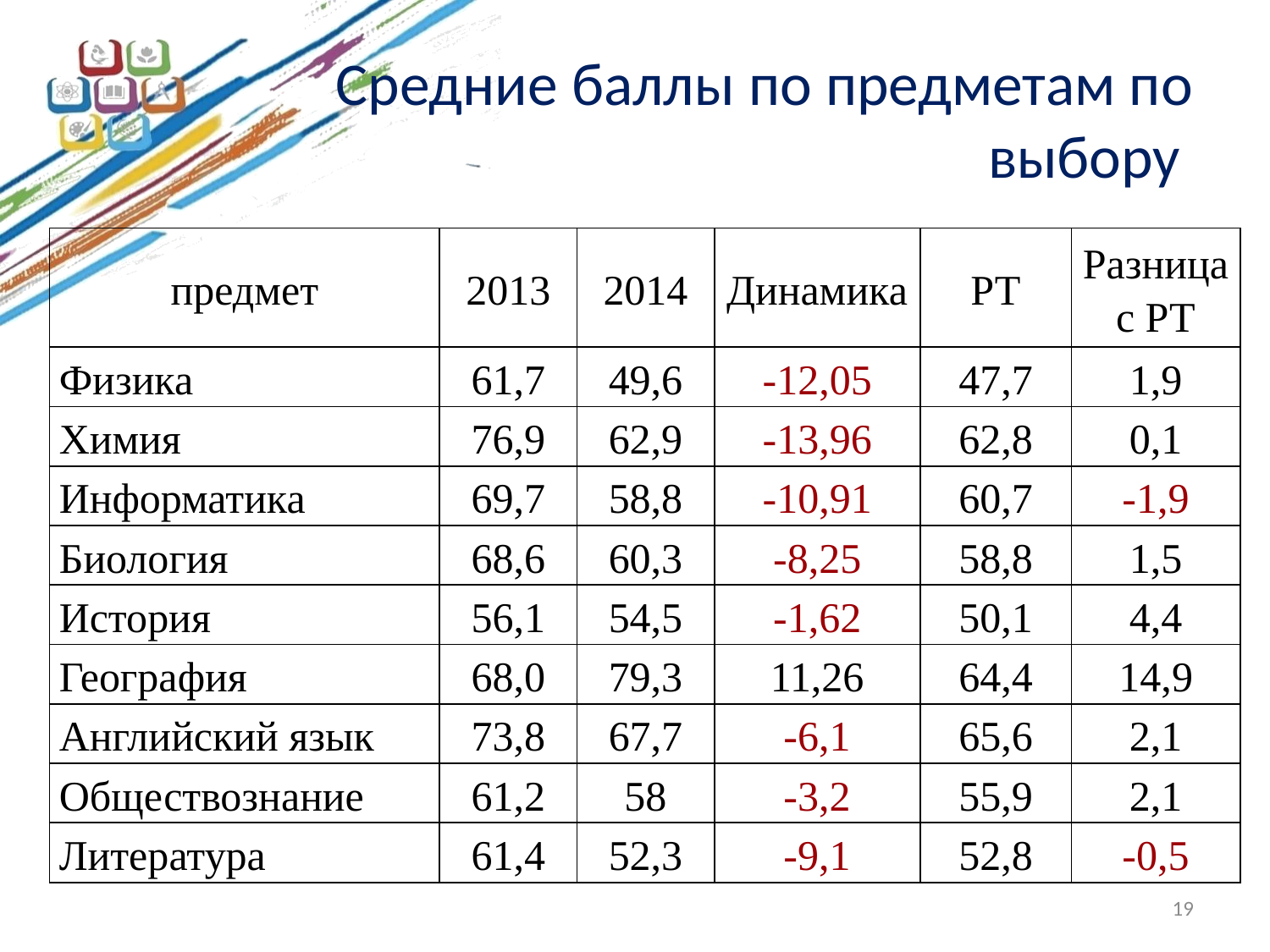

# Средние баллы по предметам по выбору
| предмет | 2013 | 2014 | Динамика | РТ | Разница с РТ |
| --- | --- | --- | --- | --- | --- |
| Физика | 61,7 | 49,6 | -12,05 | 47,7 | 1,9 |
| Химия | 76,9 | 62,9 | -13,96 | 62,8 | 0,1 |
| Информатика | 69,7 | 58,8 | -10,91 | 60,7 | -1,9 |
| Биология | 68,6 | 60,3 | -8,25 | 58,8 | 1,5 |
| История | 56,1 | 54,5 | -1,62 | 50,1 | 4,4 |
| География | 68,0 | 79,3 | 11,26 | 64,4 | 14,9 |
| Английский язык | 73,8 | 67,7 | -6,1 | 65,6 | 2,1 |
| Обществознание | 61,2 | 58 | -3,2 | 55,9 | 2,1 |
| Литература | 61,4 | 52,3 | -9,1 | 52,8 | -0,5 |
19